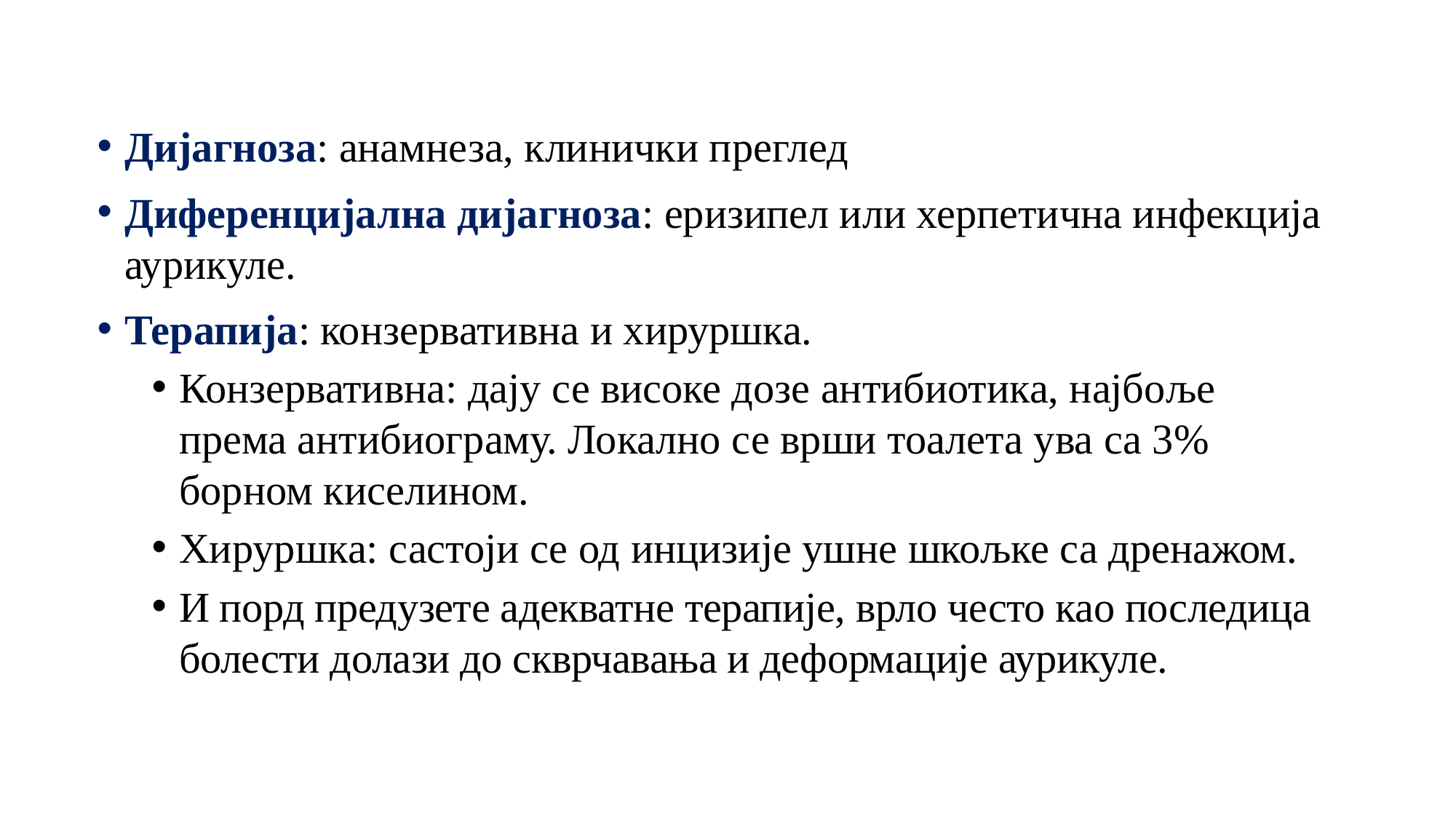

Дијагноза: анамнеза, клинички преглед
Диференцијална дијагноза: еризипел или херпетична инфекција аурикуле.
Терапија: конзервативна и хируршка.
Конзервативна: дају се високе дозе антибиотика, најбоље према антибиограму. Локално се врши тоалета ува са 3% борном киселином.
Хируршка: састоји се од инцизије ушне шкољке са дренажом.
И порд предузете адекватне терапије, врло често као последица болести долази до скврчавања и деформације аурикуле.